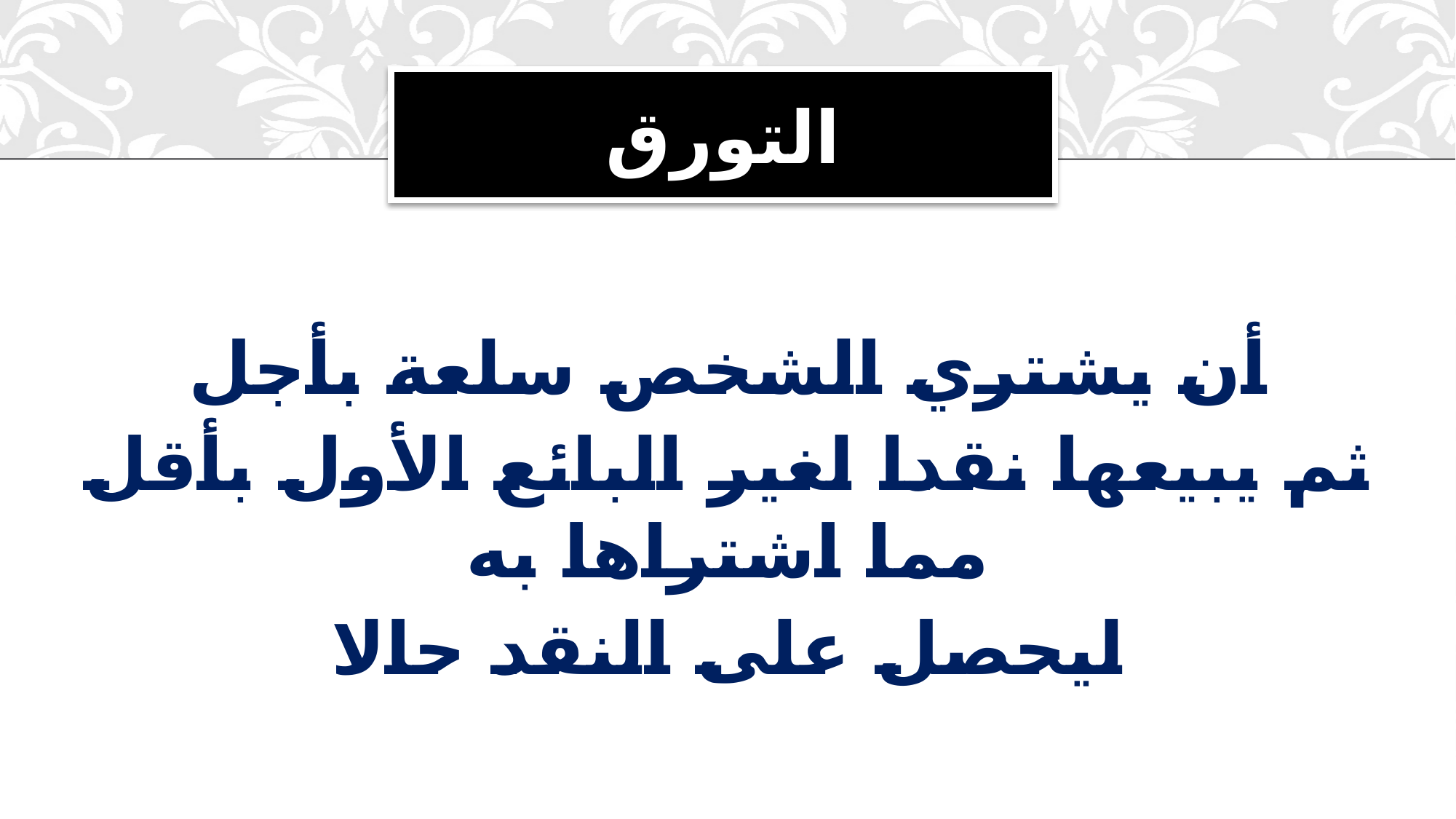

# التورق

أن يشتري الشخص سلعة بأجل
ثم يبيعها نقدا لغير البائع الأول بأقل مما اشتراها به
ليحصل على النقد حالا